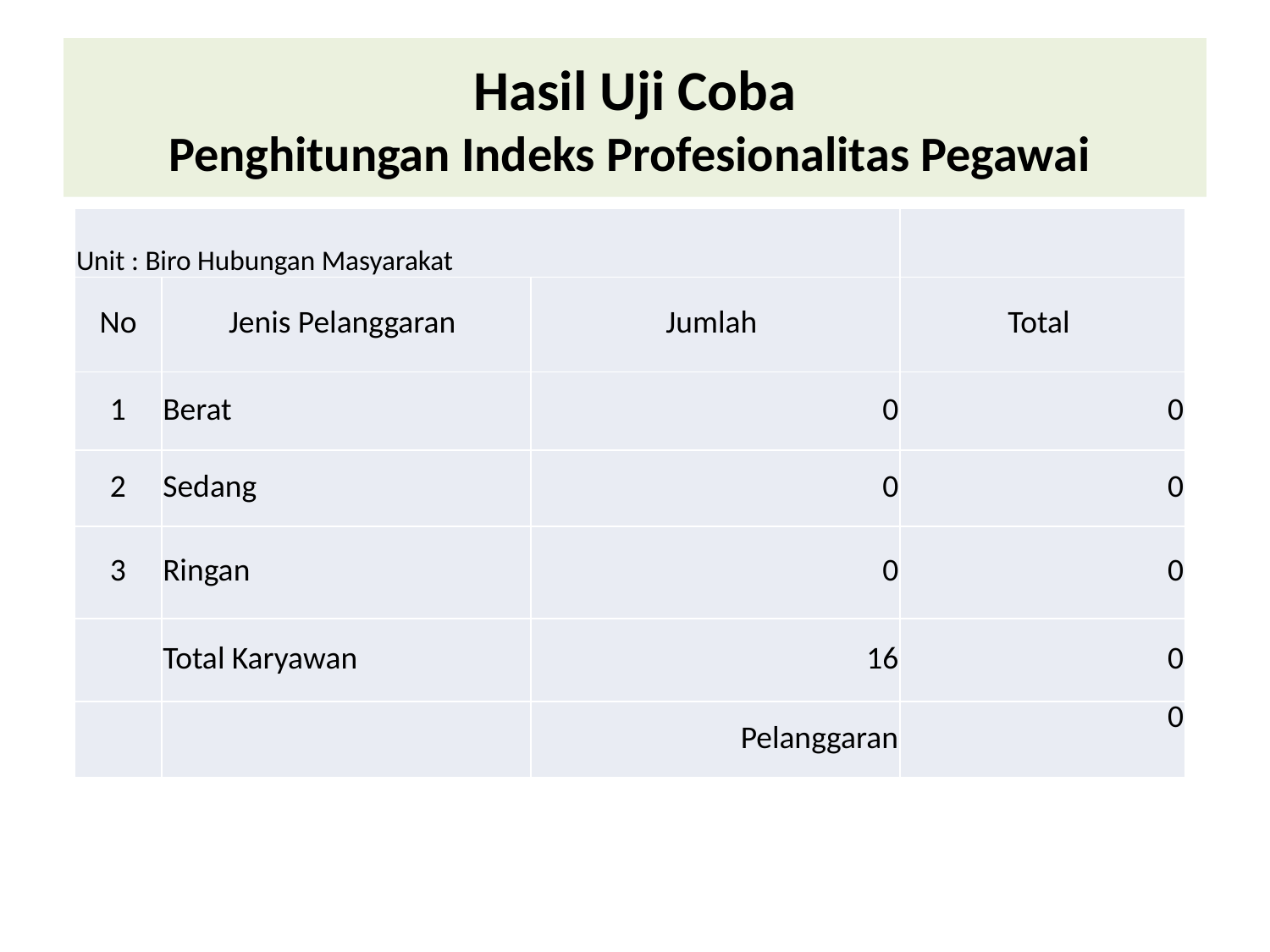

# Hasil Uji Coba Penghitungan Indeks Profesionalitas Pegawai
| Unit : Biro Hubungan Masyarakat |  |  |  |
| --- | --- | --- | --- |
| No | Jenis Pelanggaran | Jumlah | Total |
| 1 | Berat | 0 | 0 |
| 2 | Sedang | 0 | 0 |
| 3 | Ringan | 0 | 0 |
|  | Total Karyawan | 16 | 0 |
|  |  | Pelanggaran | 0 |